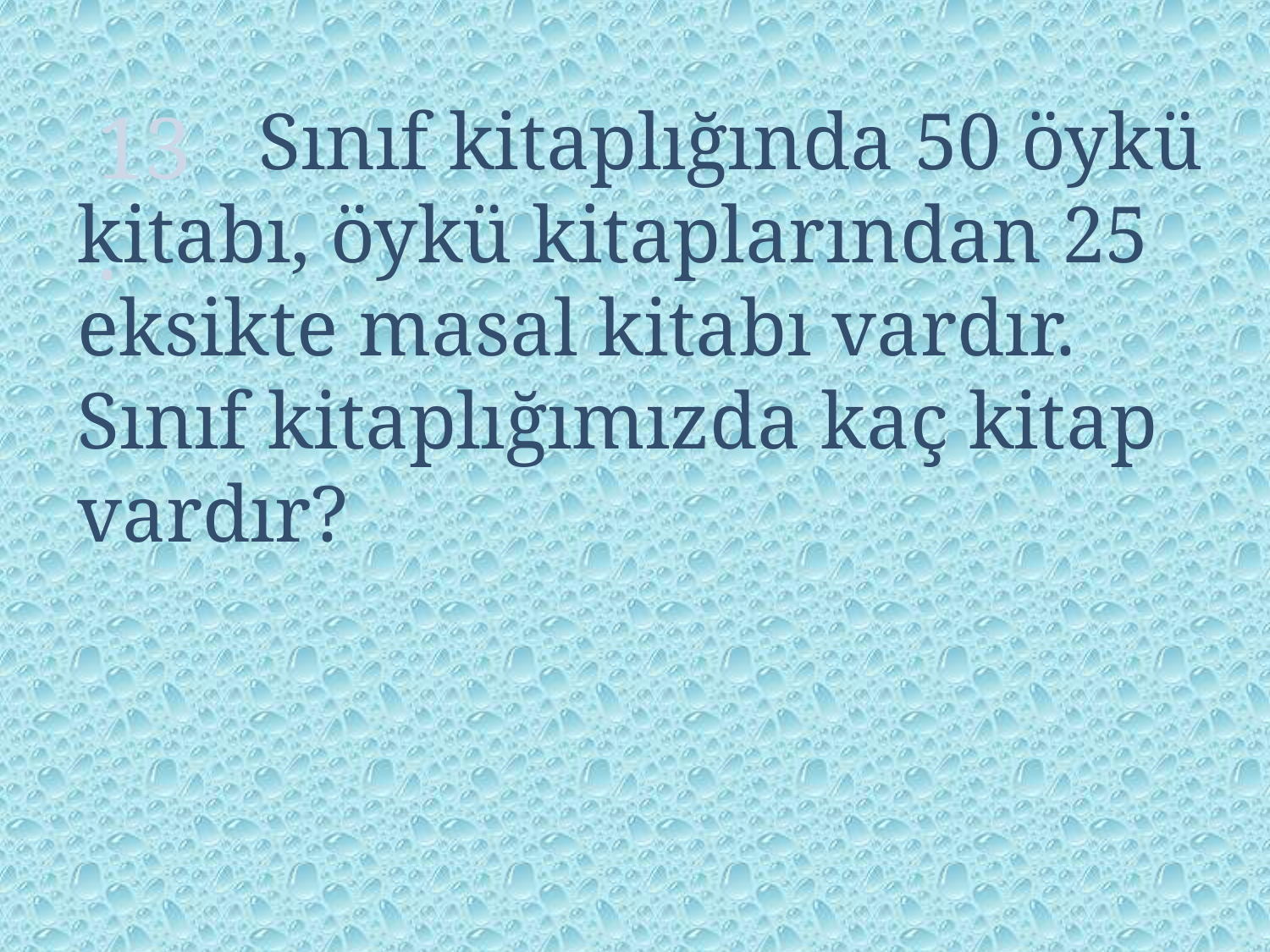

13.
         Sınıf kitaplığında 50 öykü kitabı, öykü kitaplarından 25 eksikte masal kitabı vardır. Sınıf kitaplığımızda kaç kitap vardır?